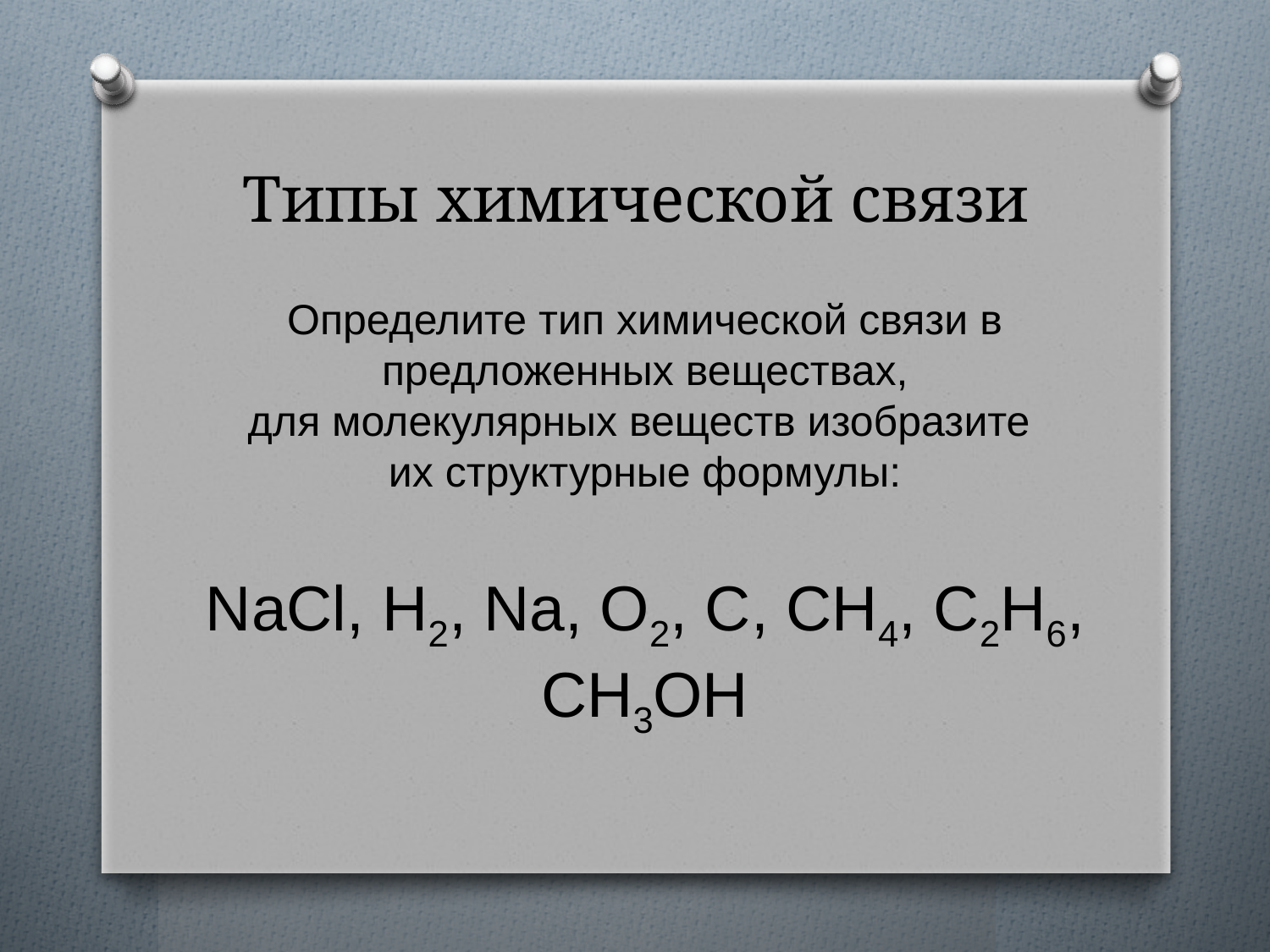

# Типы химической связи
Определите тип химической связи в предложенных веществах,
для молекулярных веществ изобразите
их структурные формулы:

NaCl, H2, Na, O2, C, CH4, C2H6, CH3OH